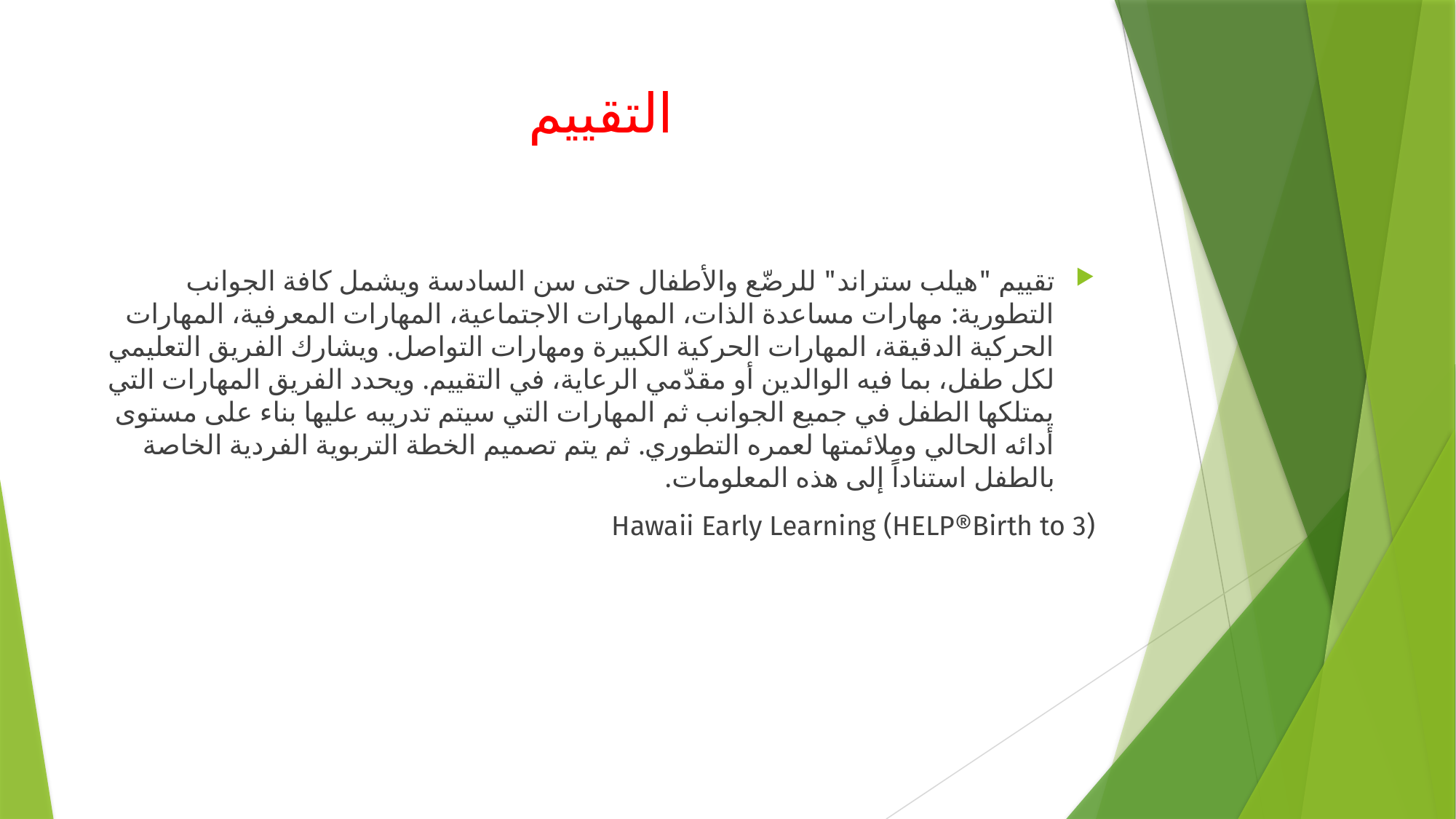

# التقييم
تقييم "هيلب ستراند" للرضّع والأطفال حتى سن السادسة ويشمل كافة الجوانب التطورية: مهارات مساعدة الذات، المهارات الاجتماعية، المهارات المعرفية، المهارات الحركية الدقيقة، المهارات الحركية الكبيرة ومهارات التواصل. ويشارك الفريق التعليمي لكل طفل، بما فيه الوالدين أو مقدّمي الرعاية، في التقييم. ويحدد الفريق المهارات التي يمتلكها الطفل في جميع الجوانب ثم المهارات التي سيتم تدريبه عليها بناء على مستوى أدائه الحالي وملائمتها لعمره التطوري. ثم يتم تصميم الخطة التربوية الفردية الخاصة بالطفل استناداً إلى هذه المعلومات.
Hawaii Early Learning (HELP®Birth to 3)